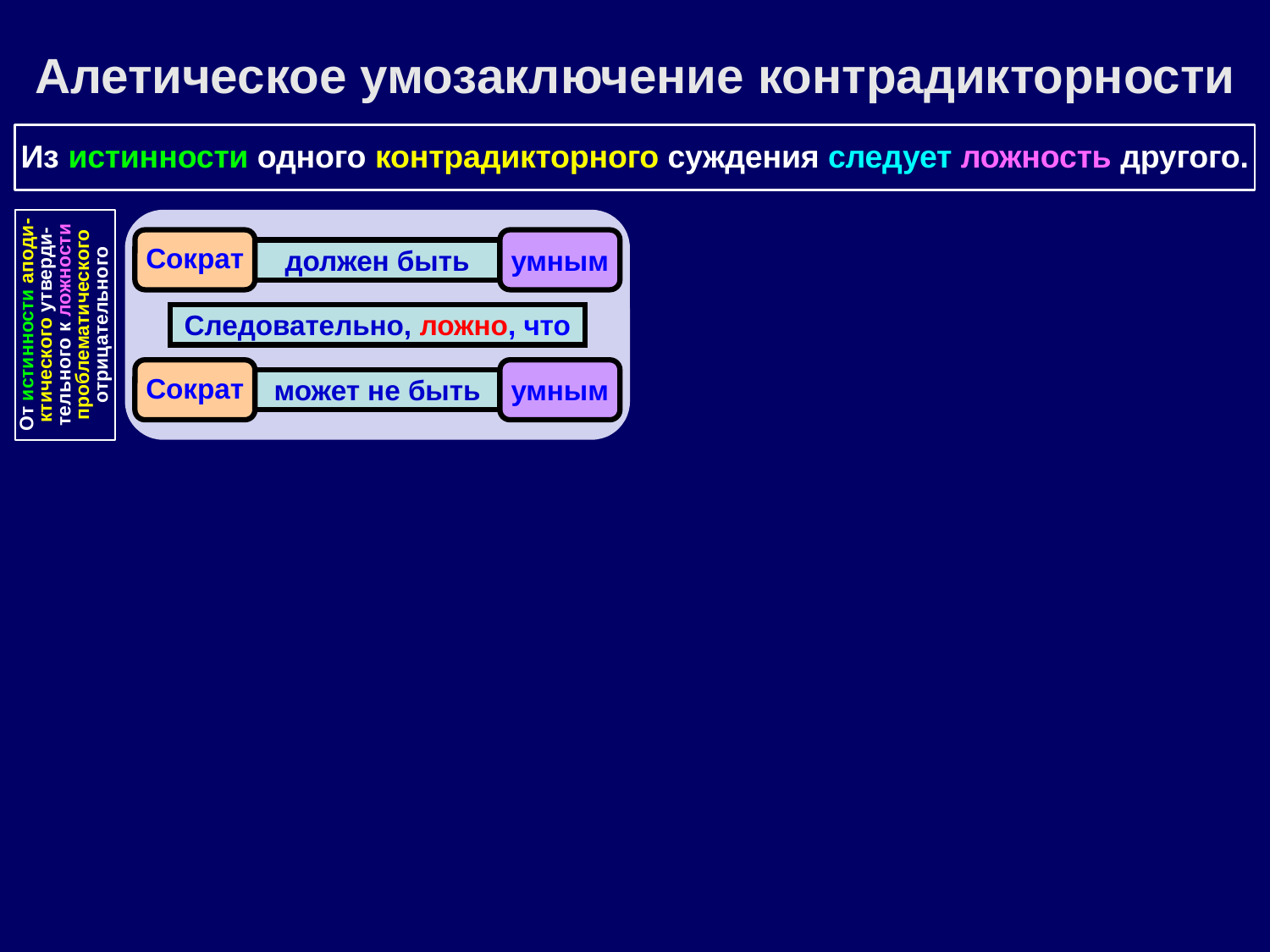

Алетическое умозаключение контрадикторности
Из истинности одного контрадикторного суждения следует ложность другого.

Сократ
умным
должен быть
От истинности аподи-ктического утверди-тельного к ложности проблематического отрицательного
Следовательно, ложно, что
Сократ
умным
может не быть